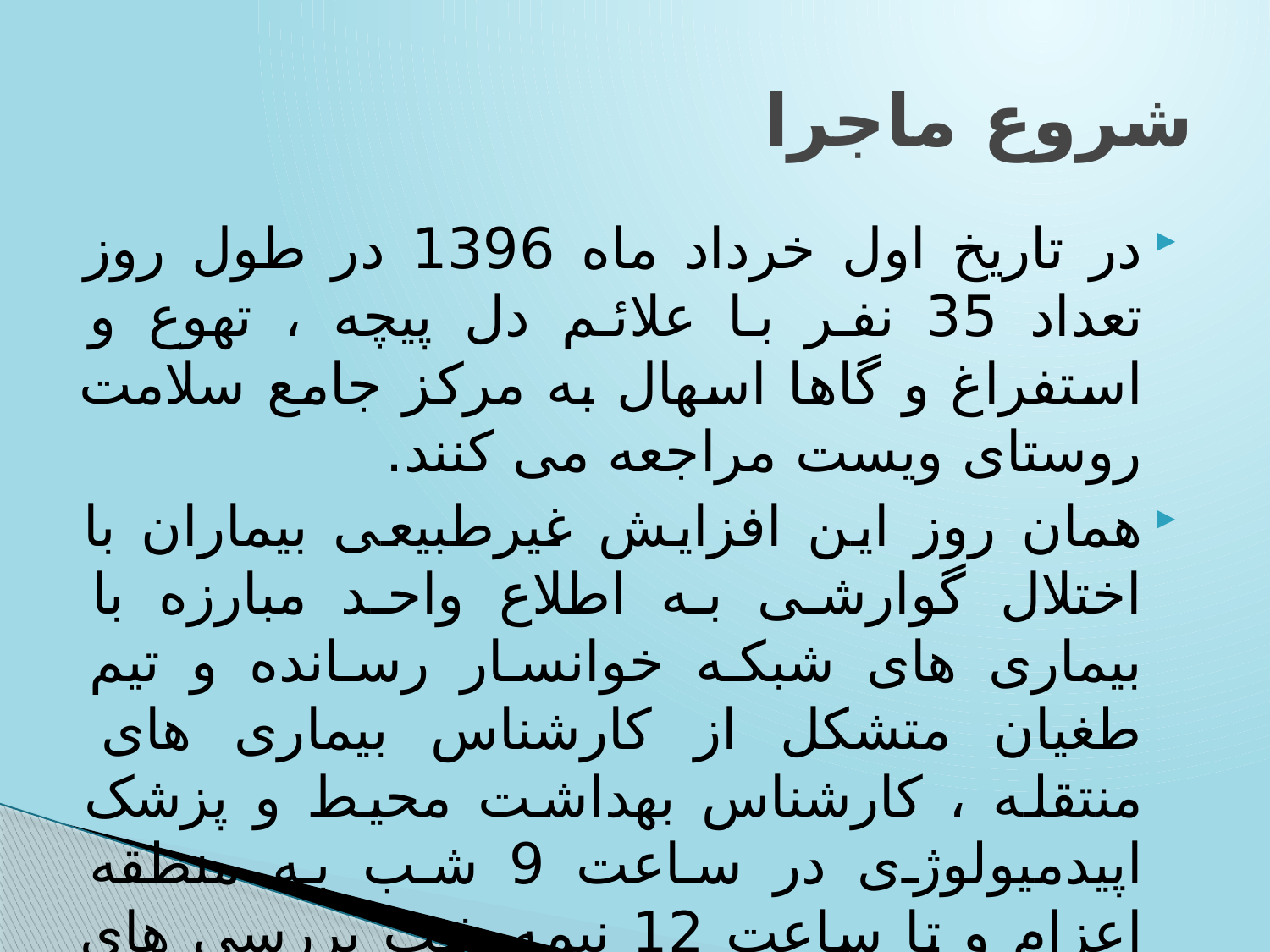

# شروع ماجرا
در تاریخ اول خرداد ماه 1396 در طول روز تعداد 35 نفر با علائم دل پیچه ، تهوع و استفراغ و گاها اسهال به مرکز جامع سلامت روستای ویست مراجعه می کنند.
همان روز این افزایش غیرطبیعی بیماران با اختلال گوارشی به اطلاع واحد مبارزه با بیماری های شبکه خوانسار رسانده و تیم طغیان متشکل از کارشناس بیماری های منتقله ، کارشناس بهداشت محیط و پزشک اپیدمیولوژی در ساعت 9 شب به منطقه اعزام و تا ساعت 12 نیمه شب بررسی های اولیه تیم ادمه پیدا می کند .